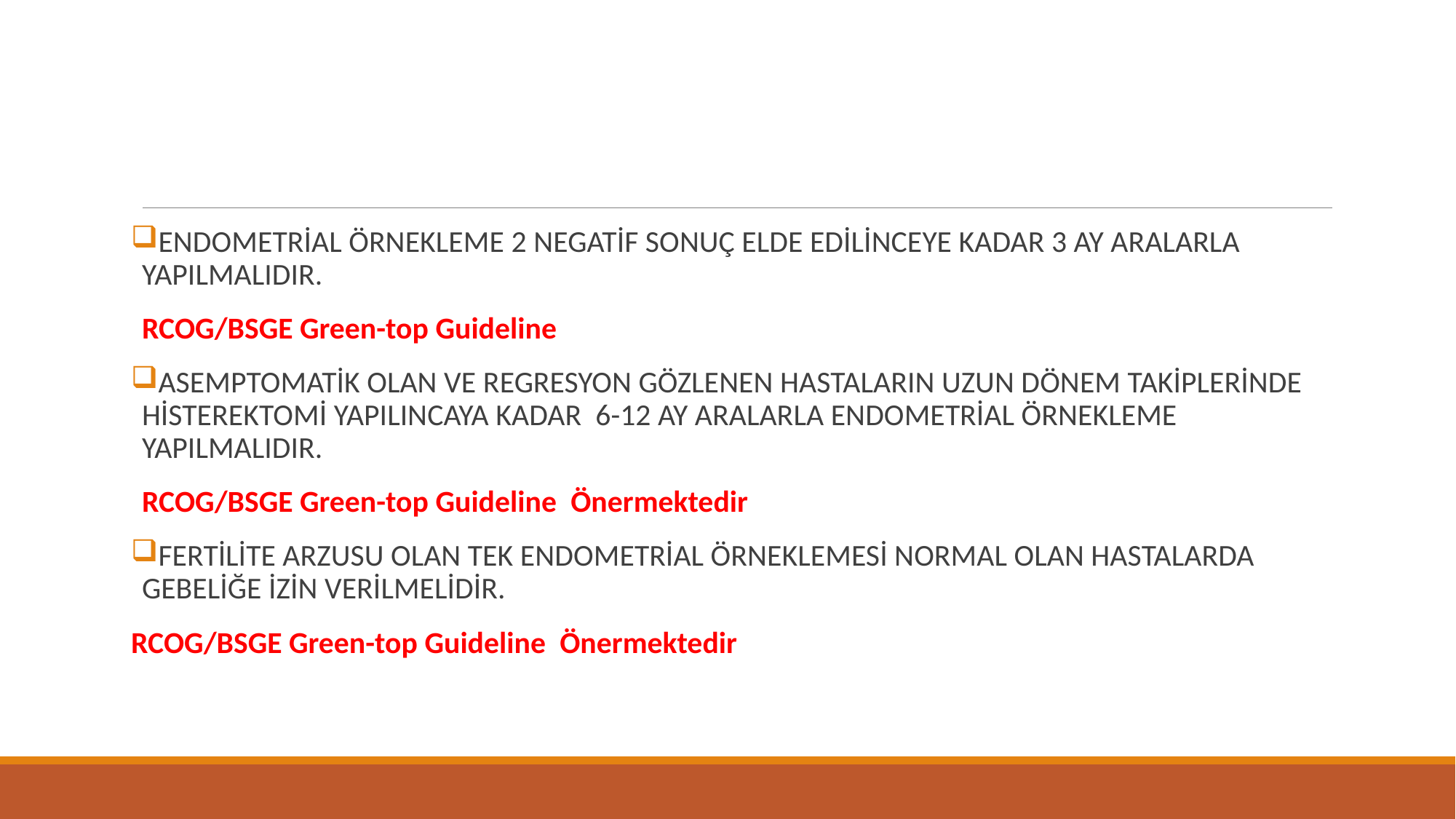

#
ENDOMETRİAL ÖRNEKLEME 2 NEGATİF SONUÇ ELDE EDİLİNCEYE KADAR 3 AY ARALARLA YAPILMALIDIR.
RCOG/BSGE Green-top Guideline
ASEMPTOMATİK OLAN VE REGRESYON GÖZLENEN HASTALARIN UZUN DÖNEM TAKİPLERİNDE HİSTEREKTOMİ YAPILINCAYA KADAR  6-12 AY ARALARLA ENDOMETRİAL ÖRNEKLEME YAPILMALIDIR.
RCOG/BSGE Green-top Guideline  Önermektedir
FERTİLİTE ARZUSU OLAN TEK ENDOMETRİAL ÖRNEKLEMESİ NORMAL OLAN HASTALARDA GEBELİĞE İZİN VERİLMELİDİR.
RCOG/BSGE Green-top Guideline  Önermektedir